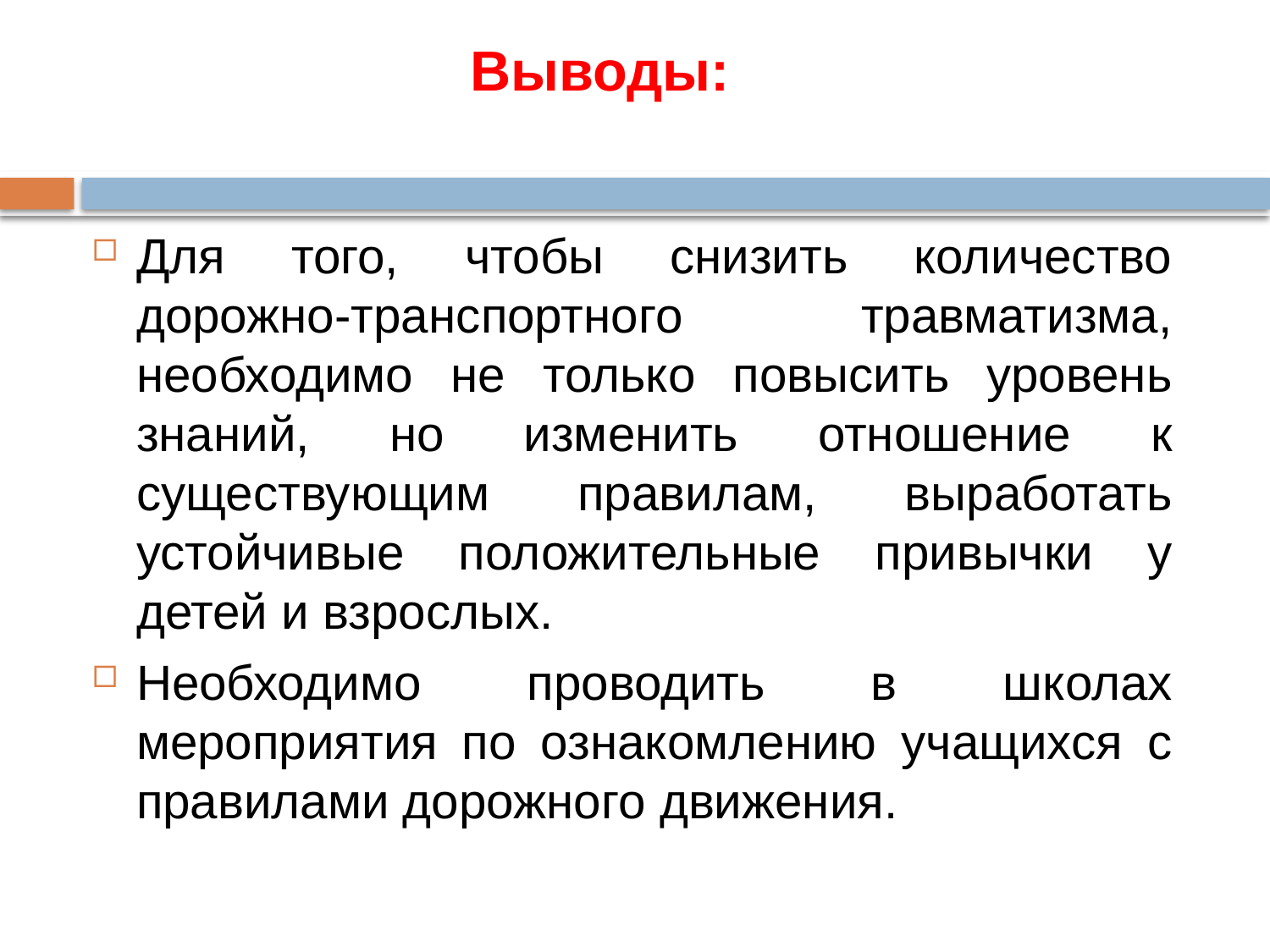

# Выводы:
Для того, чтобы снизить количество дорожно-транспортного травматизма, необходимо не только повысить уровень знаний, но изменить отношение к существующим правилам, выработать устойчивые положительные привычки у детей и взрослых.
Необходимо проводить в школах мероприятия по ознакомлению учащихся с правилами дорожного движения.